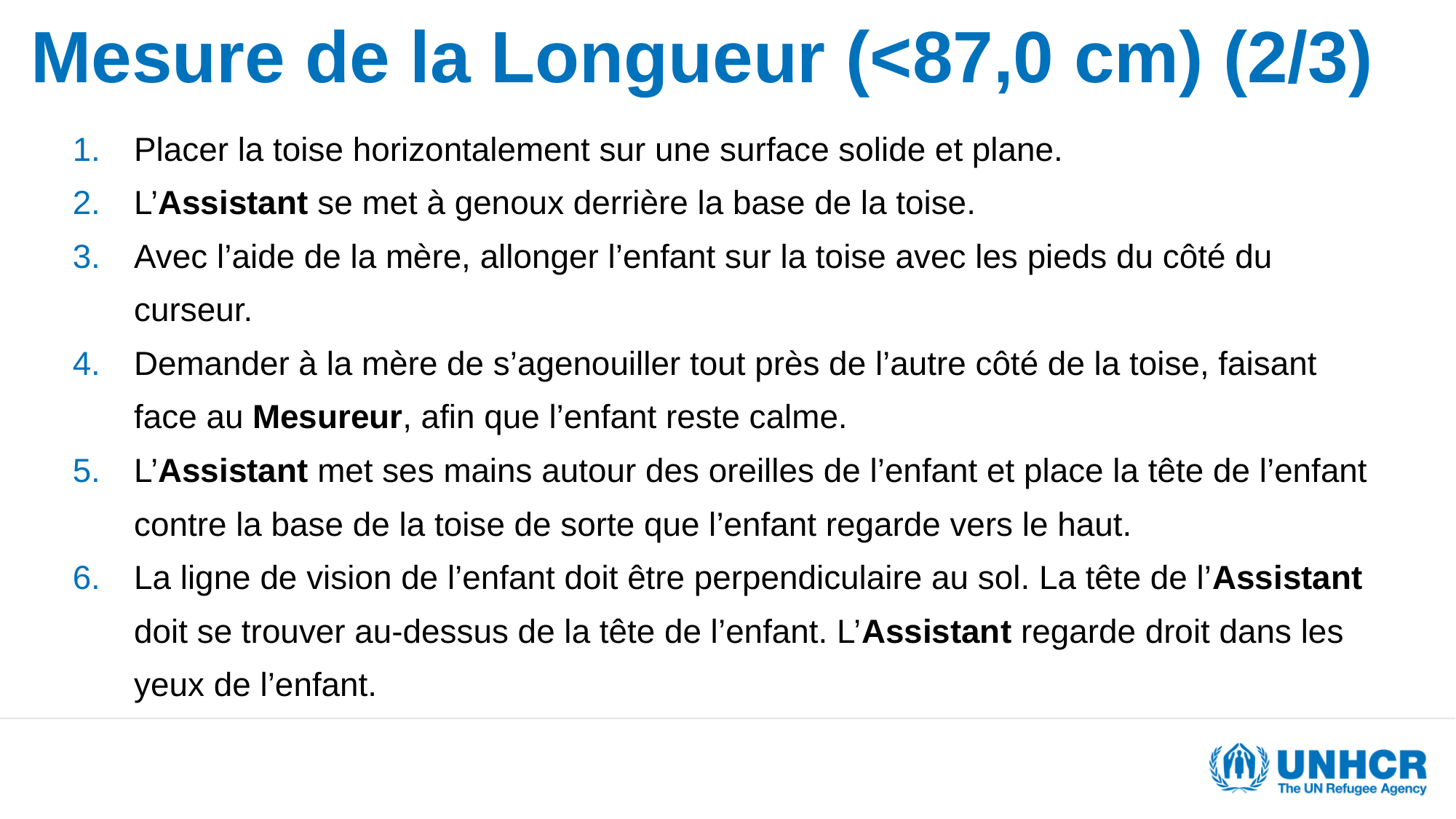

Mesure de la Longueur (<87,0 cm) (2/3)
Placer la toise horizontalement sur une surface solide et plane.
L’Assistant se met à genoux derrière la base de la toise.
Avec l’aide de la mère, allonger l’enfant sur la toise avec les pieds du côté du curseur.
Demander à la mère de s’agenouiller tout près de l’autre côté de la toise, faisant face au Mesureur, afin que l’enfant reste calme.
L’Assistant met ses mains autour des oreilles de l’enfant et place la tête de l’enfant contre la base de la toise de sorte que l’enfant regarde vers le haut.
La ligne de vision de l’enfant doit être perpendiculaire au sol. La tête de l’Assistant doit se trouver au-dessus de la tête de l’enfant. L’Assistant regarde droit dans les yeux de l’enfant.